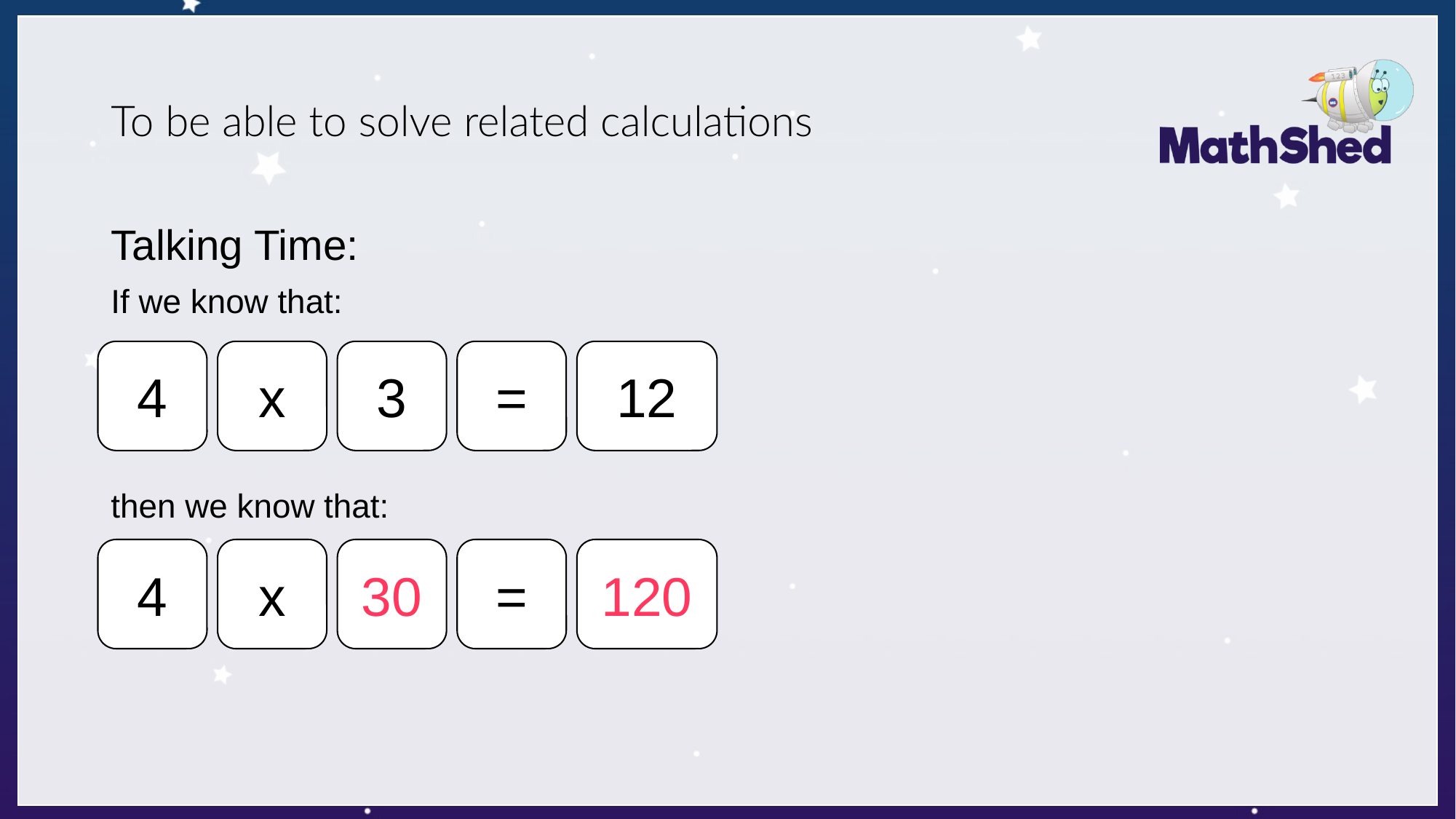

# To be able to solve related calculations
Talking Time:
If we know that:

then we know that:

4
x
3
=
12
4
x
30
=
120